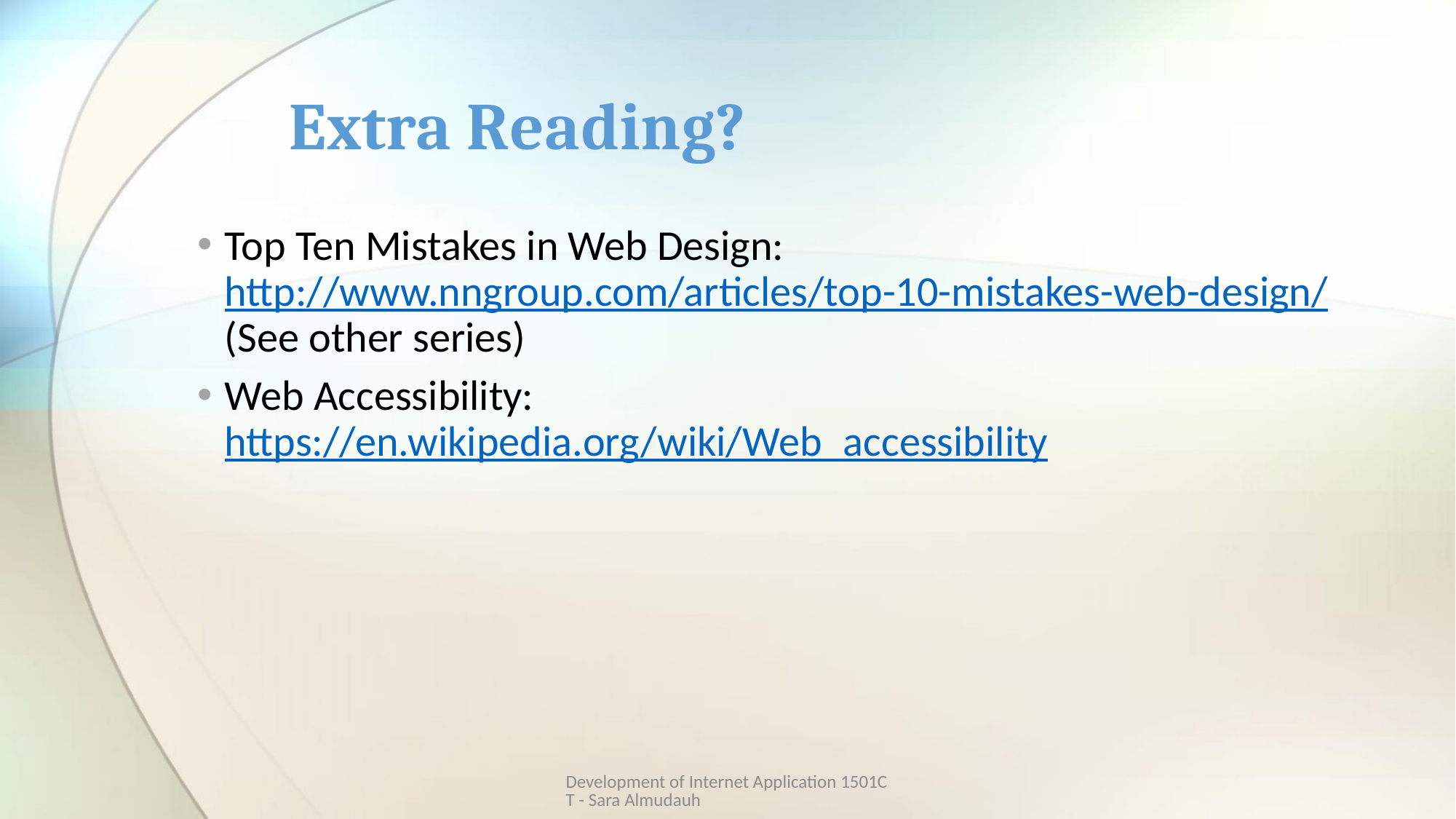

# Extra Reading?
Top Ten Mistakes in Web Design: http://www.nngroup.com/articles/top-10-mistakes-web-design/ (See other series)
Web Accessibility: https://en.wikipedia.org/wiki/Web_accessibility

Development of Internet Application 1501CT - Sara Almudauh